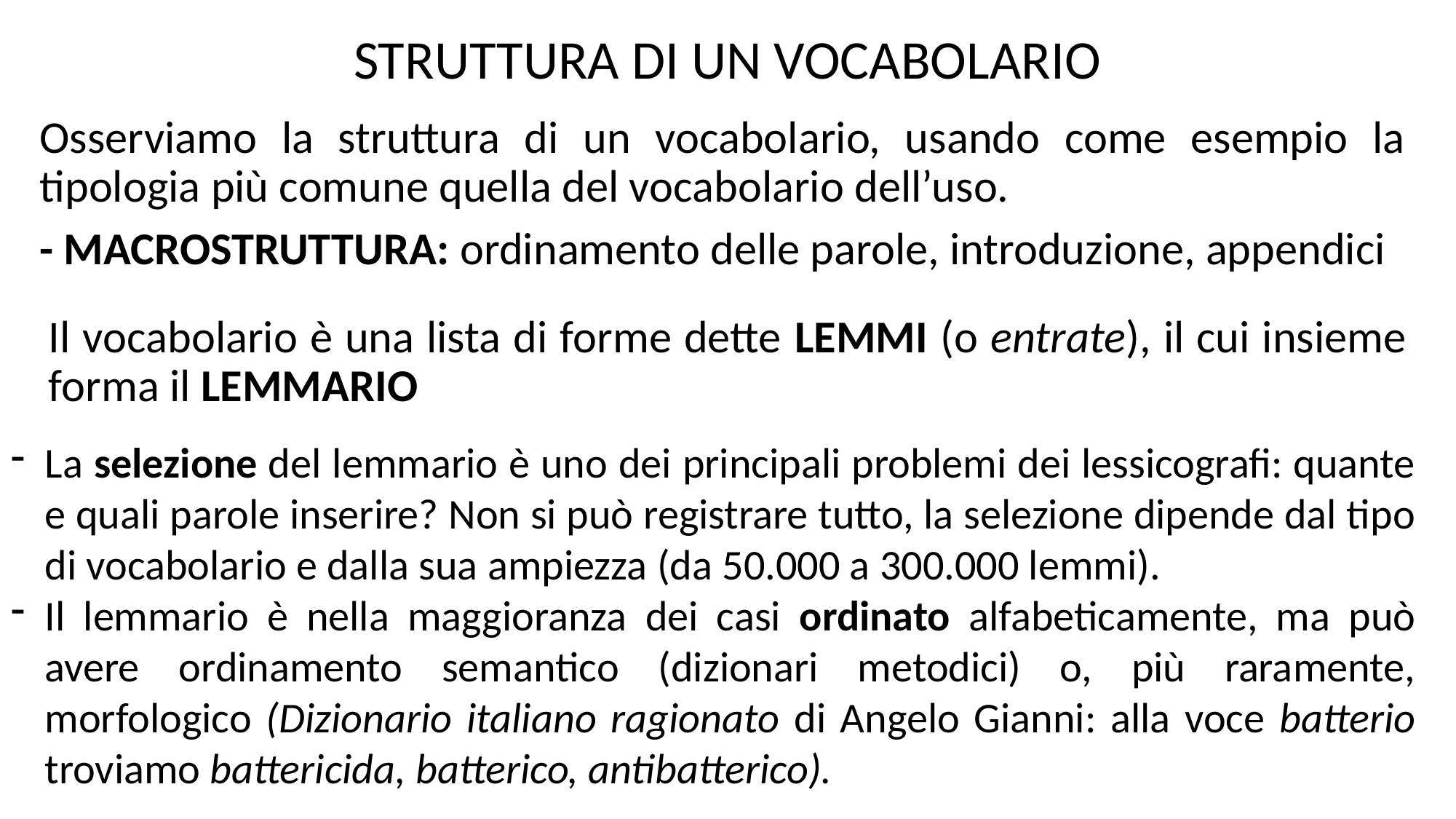

# STRUTTURA DI UN VOCABOLARIO
Osserviamo la struttura di un vocabolario, usando come esempio la tipologia più comune quella del vocabolario dell’uso.

- MACROSTRUTTURA: ordinamento delle parole, introduzione, appendici

Il vocabolario è una lista di forme dette LEMMI (o entrate), il cui insieme forma il LEMMARIO
La selezione del lemmario è uno dei principali problemi dei lessicografi: quante e quali parole inserire? Non si può registrare tutto, la selezione dipende dal tipo di vocabolario e dalla sua ampiezza (da 50.000 a 300.000 lemmi).
Il lemmario è nella maggioranza dei casi ordinato alfabeticamente, ma può avere ordinamento semantico (dizionari metodici) o, più raramente, morfologico (Dizionario italiano ragionato di Angelo Gianni: alla voce batterio troviamo battericida, batterico, antibatterico).